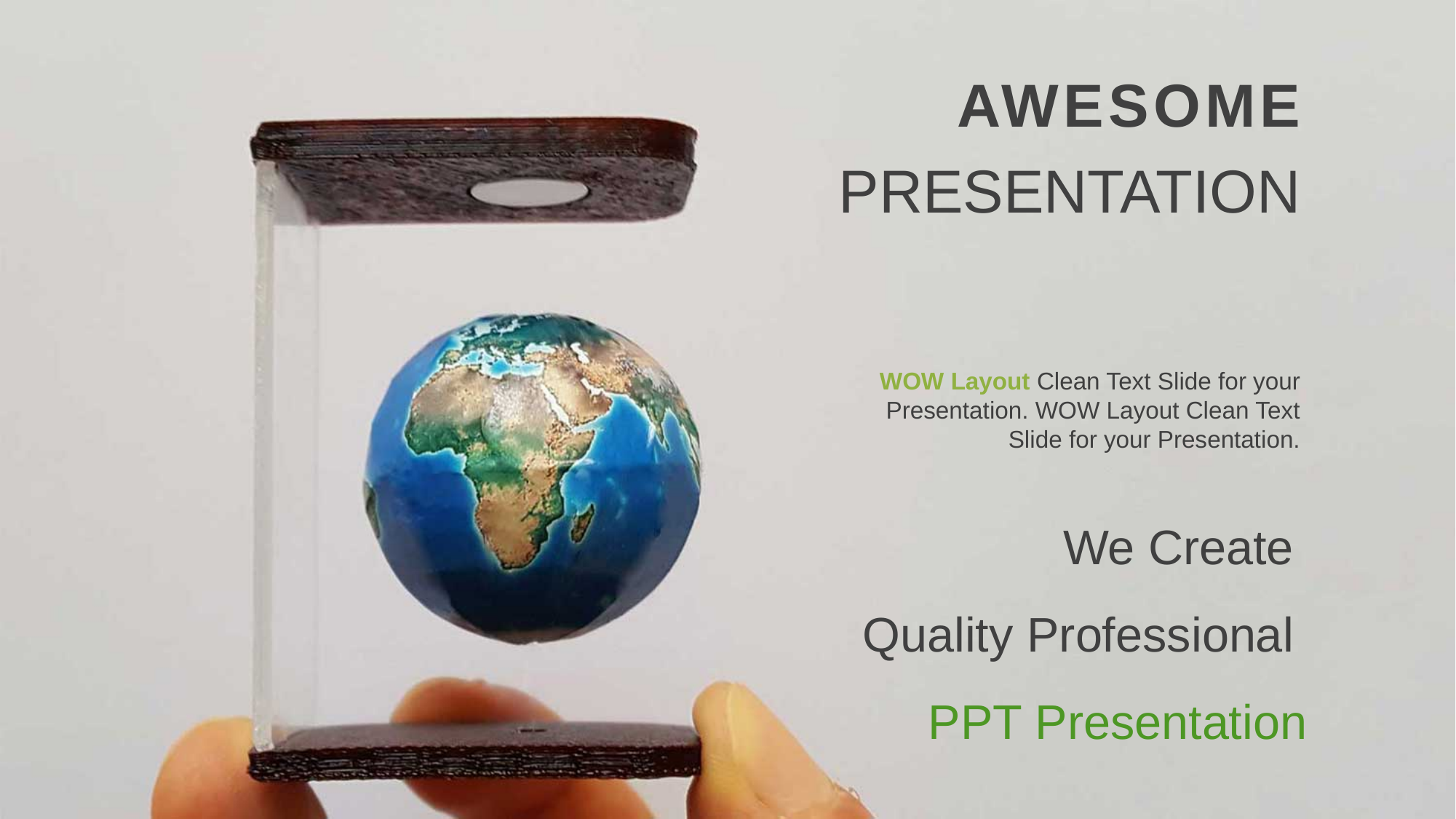

AWESOME
PRESENTATION
WOW Layout Clean Text Slide for your Presentation. WOW Layout Clean Text Slide for your Presentation.
We Create
Quality Professional
PPT Presentation